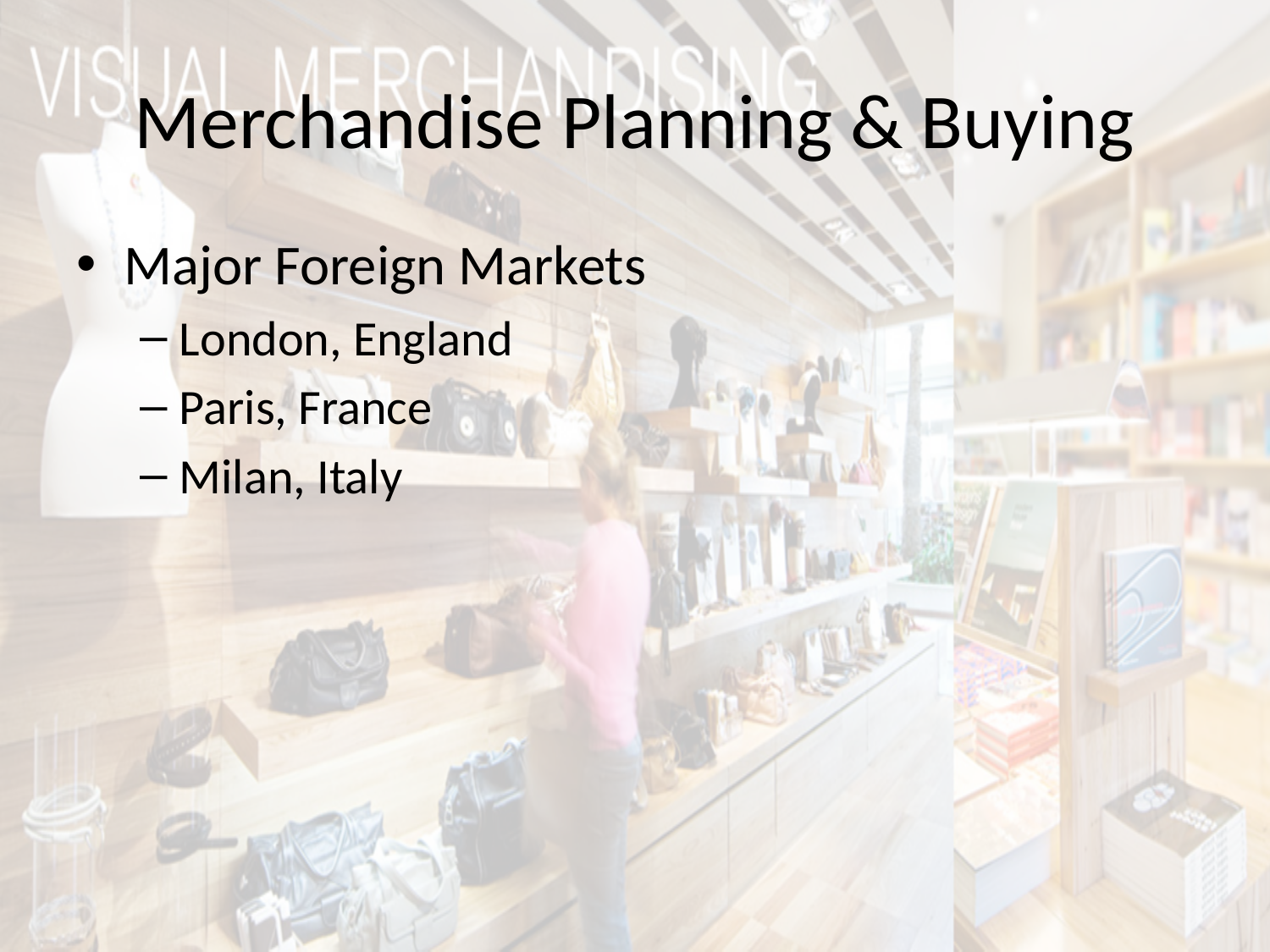

# Merchandise Planning & Buying
Major Foreign Markets
London, England
Paris, France
Milan, Italy